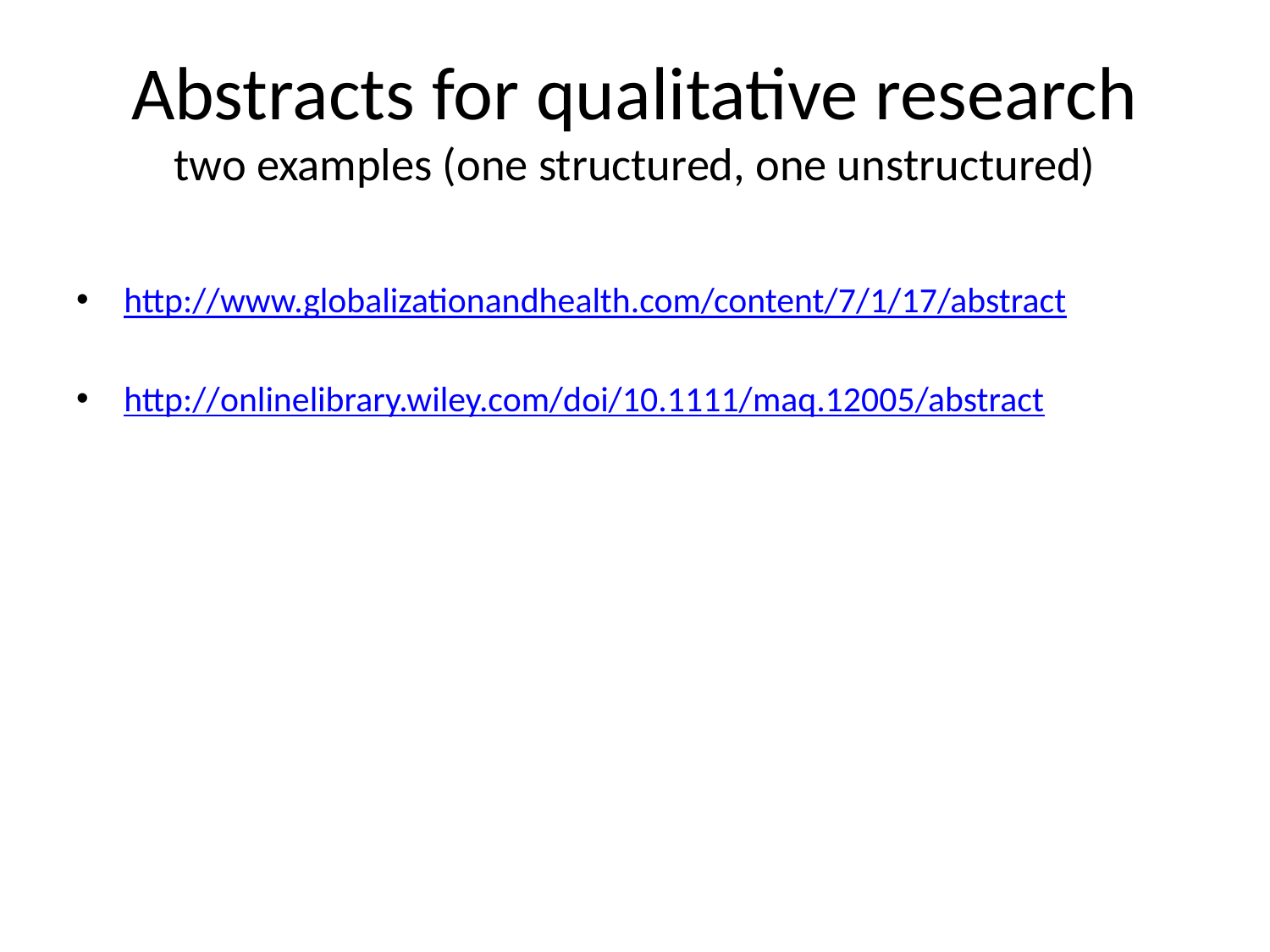

# Abstracts for qualitative research two examples (one structured, one unstructured)

http://www.globalizationandhealth.com/content/7/1/17/abstract

http://onlinelibrary.wiley.com/doi/10.1111/maq.12005/abstract